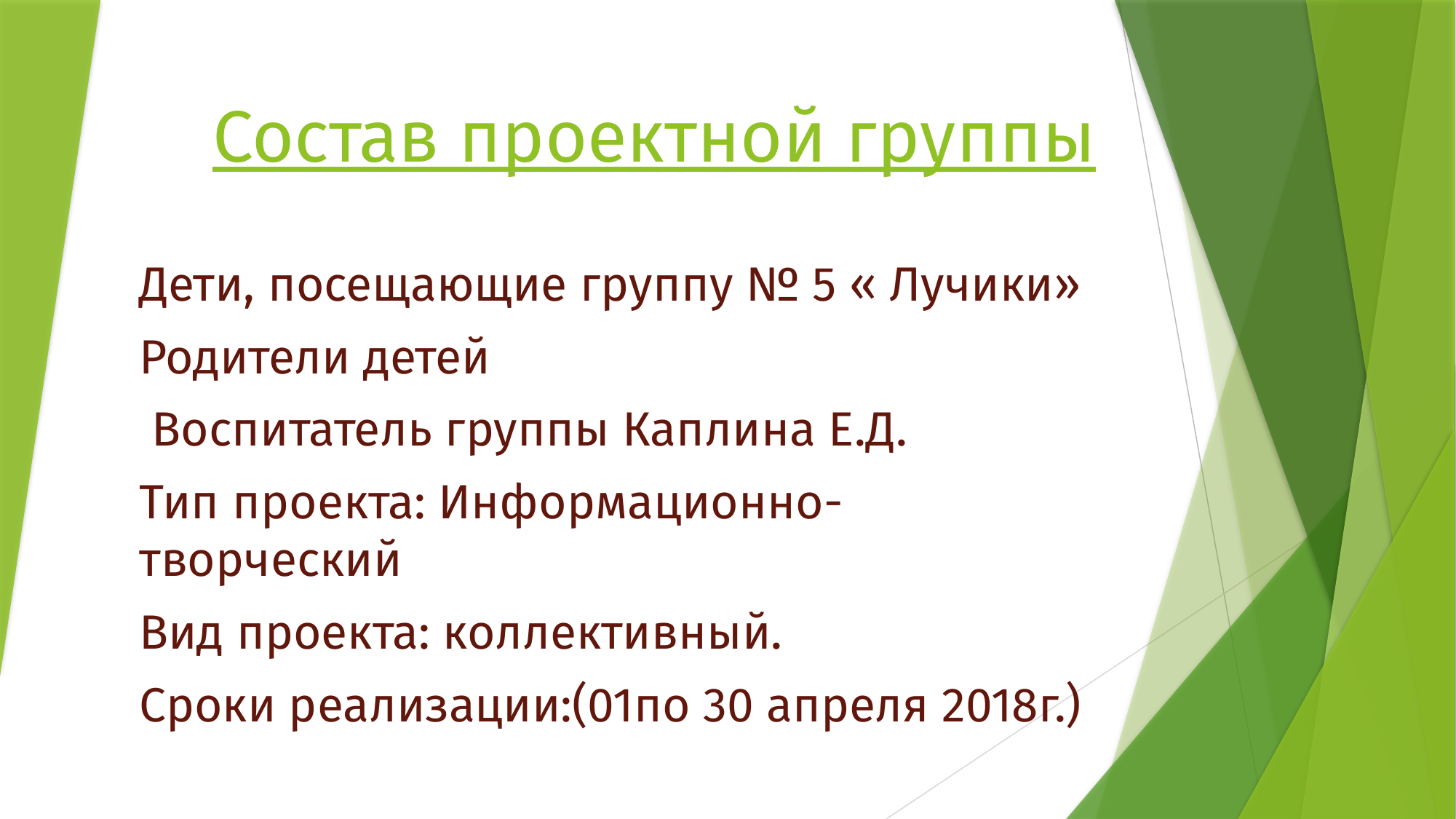

# Состав проектной группы

Дети, посещающие группу № 5 « Лучики»
Родители детей
 Воспитатель группы Каплина Е.Д.
Тип проекта: Информационно- творческий
Вид проекта: коллективный.
Сроки реализации:(01по 30 апреля 2018г.)